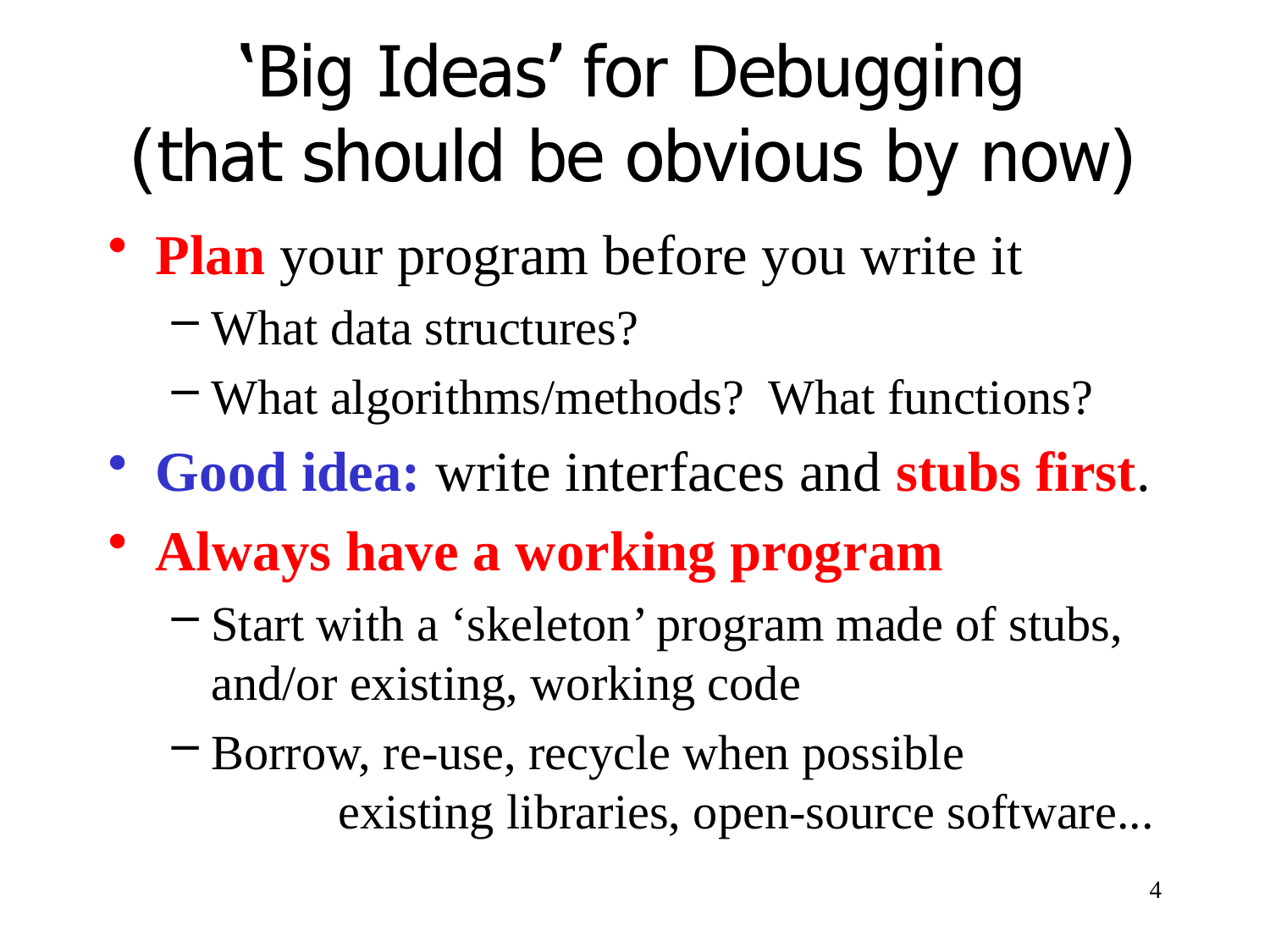

# ‘Big Ideas’ for Debugging (that should be obvious by now)
Plan your program before you write it
What data structures?
What algorithms/methods?  What functions?
Good idea: write interfaces and stubs first.
Always have a working program
Start with a ‘skeleton’ program made of stubs, and/or existing, working code
Borrow, re-use, recycle when possible
	existing libraries, open-source software...
4